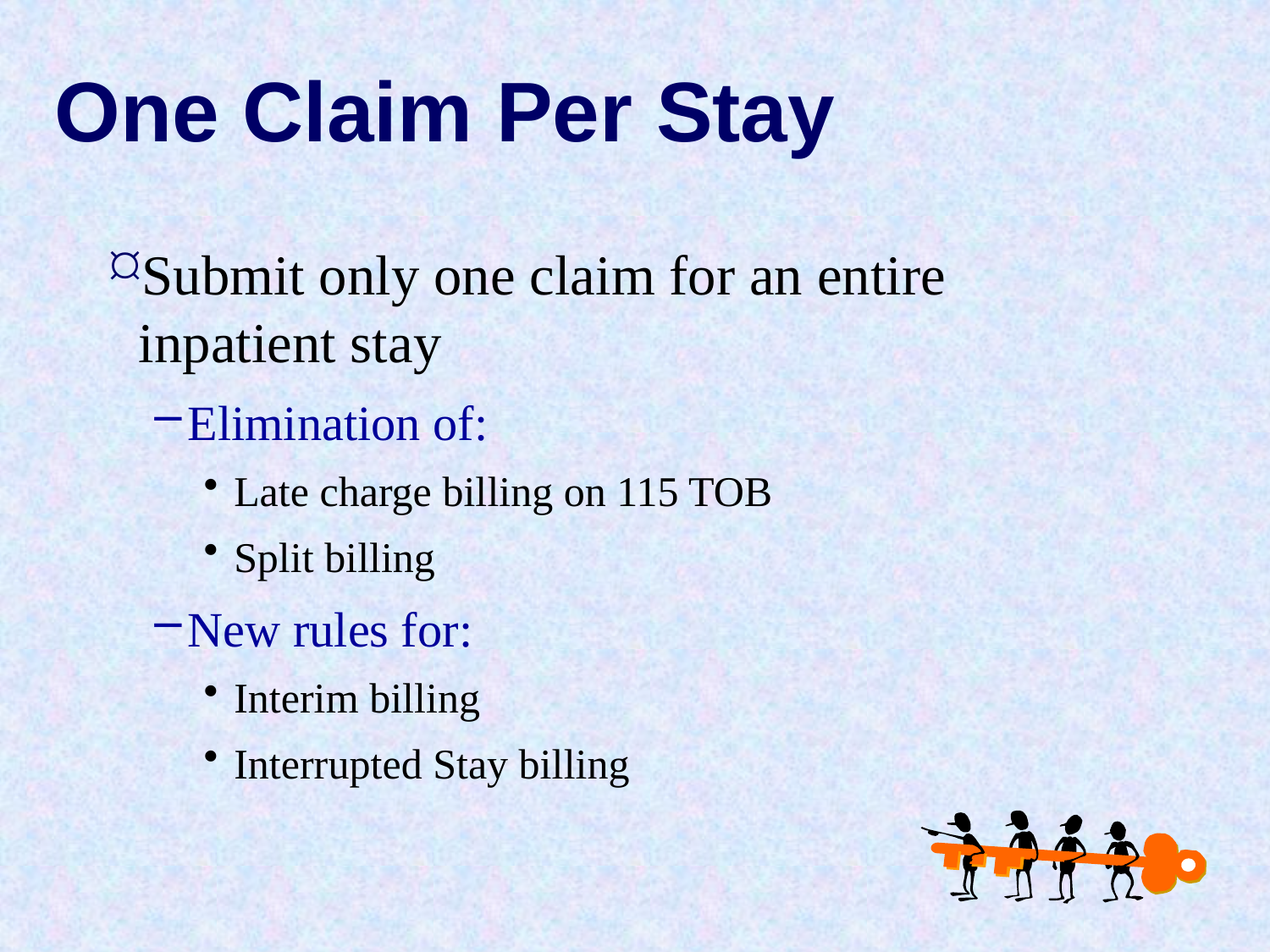

# One Claim Per Stay
Submit only one claim for an entire inpatient stay
Elimination of:
Late charge billing on 115 TOB
Split billing
New rules for:
Interim billing
Interrupted Stay billing